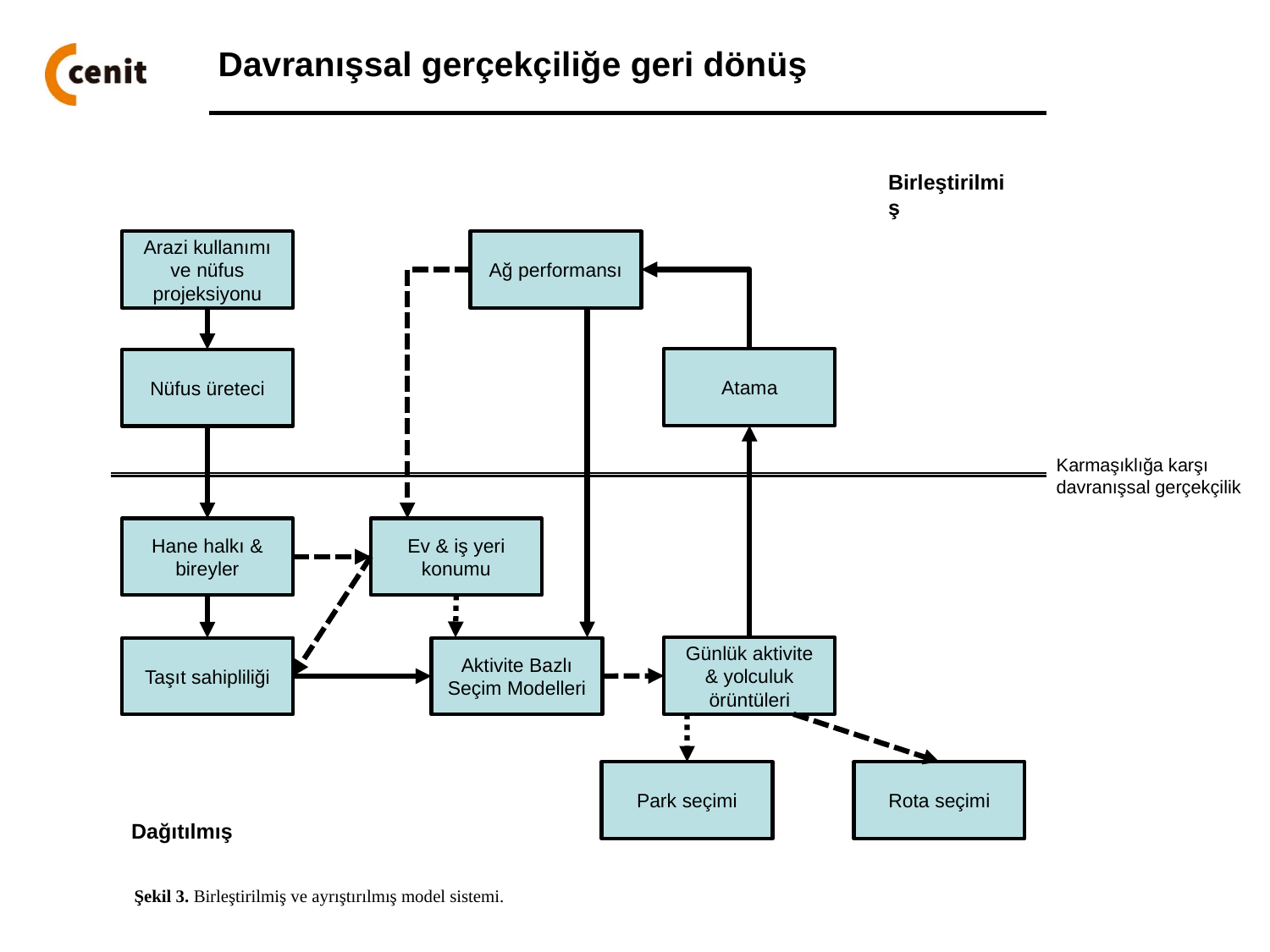

Davranışsal gerçekçiliğe geri dönüş
Birleştirilmiş
Arazi kullanımı ve nüfus projeksiyonu
Ağ performansı
Atama
Nüfus üreteci
Karmaşıklığa karşı davranışsal gerçekçilik
Ev & iş yeri konumu
Hane halkı & bireyler
Günlük aktivite & yolculuk örüntüleri
Taşıt sahipliliği
Aktivite Bazlı Seçim Modelleri
Rota seçimi
Park seçimi
Dağıtılmış
Şekil 3. Birleştirilmiş ve ayrıştırılmış model sistemi.